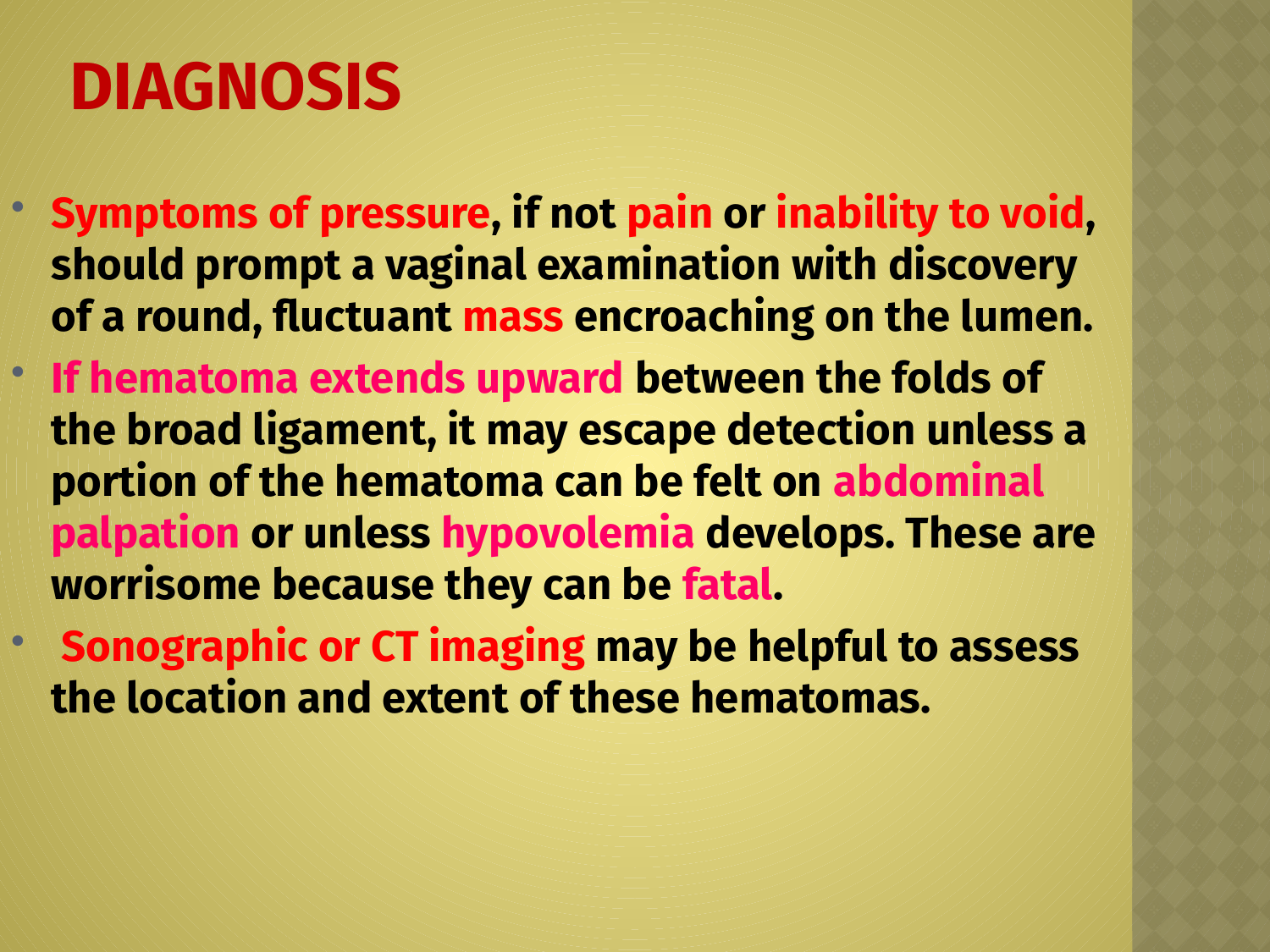

# Diagnosis
Symptoms of pressure, if not pain or inability to void, should prompt a vaginal examination with discovery of a round, fluctuant mass encroaching on the lumen.
If hematoma extends upward between the folds of the broad ligament, it may escape detection unless a portion of the hematoma can be felt on abdominal palpation or unless hypovolemia develops. These are worrisome because they can be fatal.
 Sonographic or CT imaging may be helpful to assess the location and extent of these hematomas.